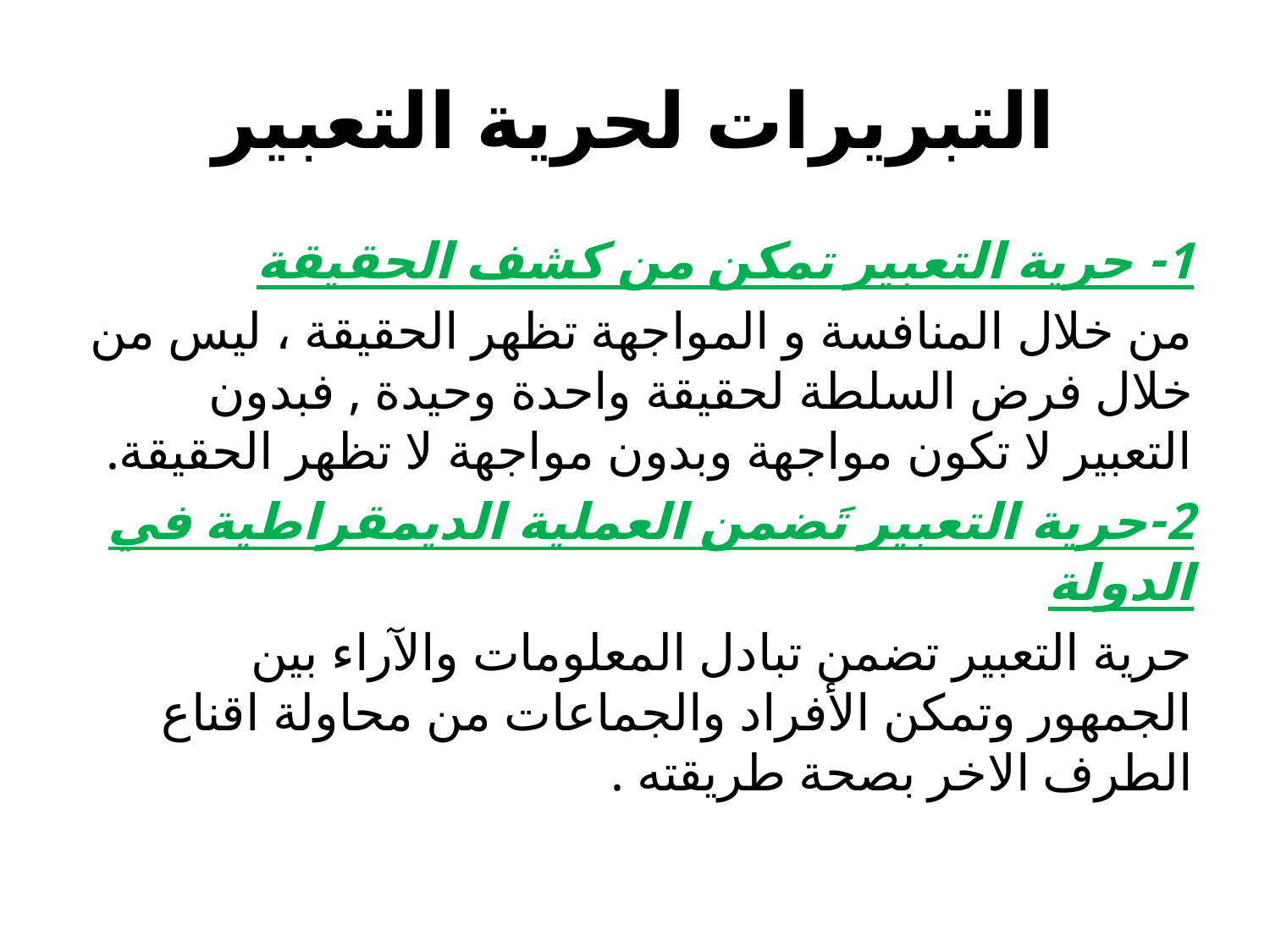

# التبريرات لحرية التعبير
1- حرية التعبير تمكن من كشف الحقيقة
من خلال المنافسة و المواجهة تظهر الحقيقة ، ليس من خلال فرض السلطة لحقيقة واحدة وحيدة , فبدون التعبير لا تكون مواجهة وبدون مواجهة لا تظهر الحقيقة.
2-حرية التعبير تَضمن العملية الديمقراطية في الدولة
حرية التعبير تضمن تبادل المعلومات والآراء بين الجمهور وتمكن الأفراد والجماعات من محاولة اقناع الطرف الاخر بصحة طريقته .